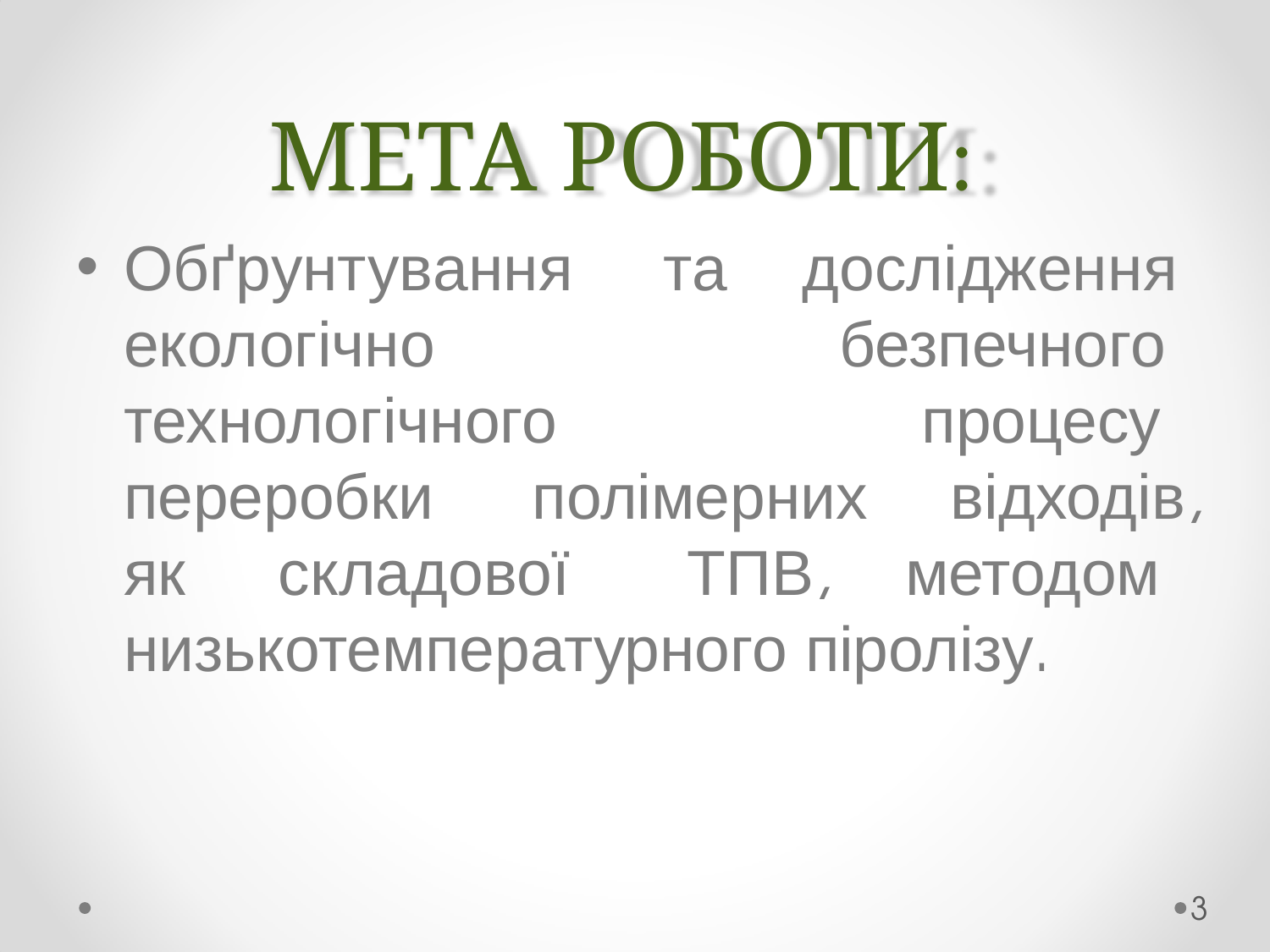

# МЕТА РОБОТИ:
Обґрунтування  екологічно  технологічного
та	дослідження
безпечного
процесу
переробки	полімерних
відходів,
як	складової	ТПВ,	методом  низькотемпературного піролізу.
3